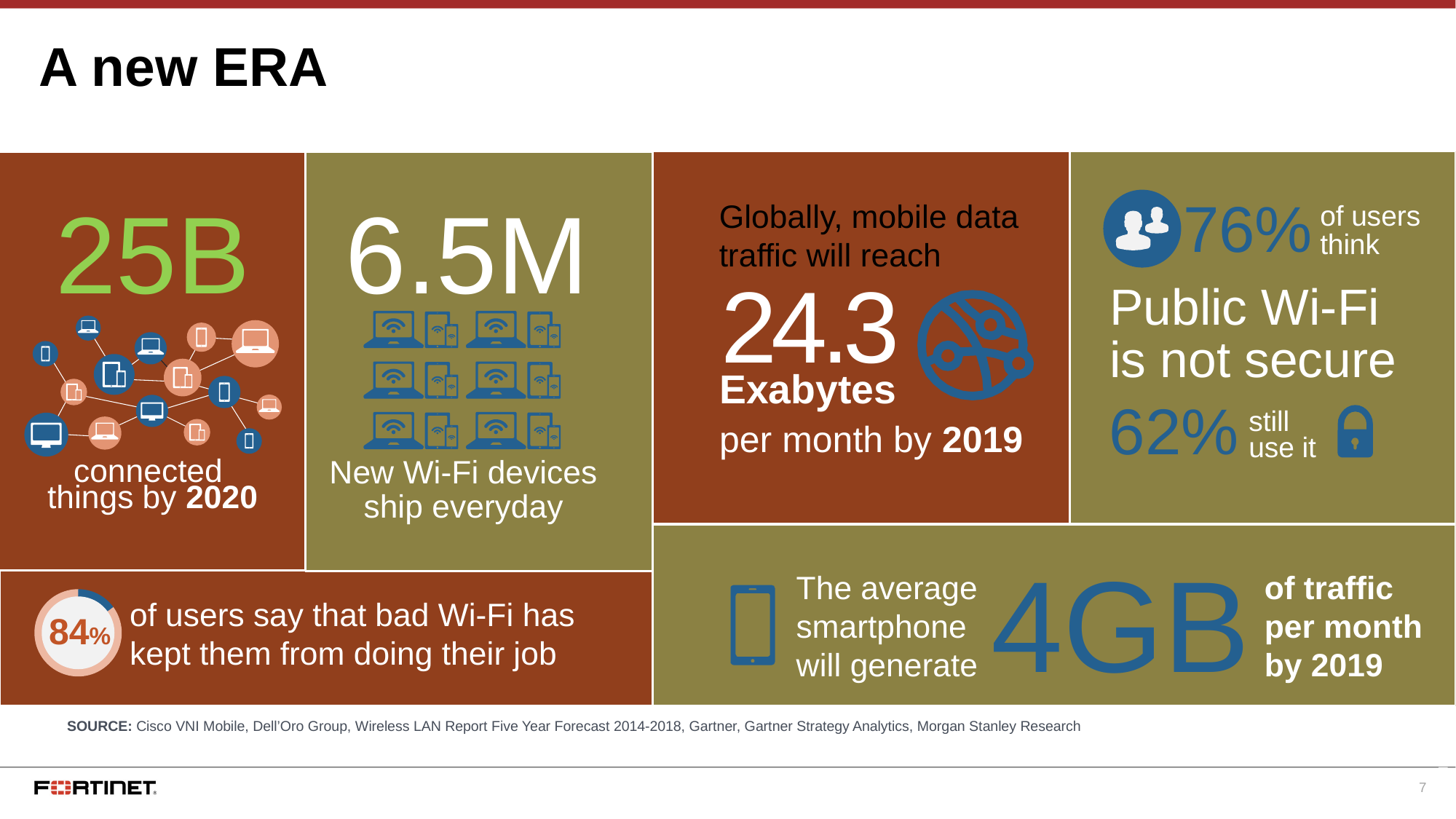

# A new ERA

Globally, mobile data traffic will reach
24.3

Exabytes
per month by 2019

76%

of users think
Public Wi-Fi
is not secure
62%

still
use it

25B

connected
things by 2020

6.5M

New Wi-Fi devices ship everyday

4GB
of traffic
per month
by 2019
The average
smartphone
will generate

of users say that bad Wi-Fi has
kept them from doing their job

84%
SOURCE: Cisco VNI Mobile, Dell’Oro Group, Wireless LAN Report Five Year Forecast 2014-2018, Gartner, Gartner Strategy Analytics, Morgan Stanley Research
7